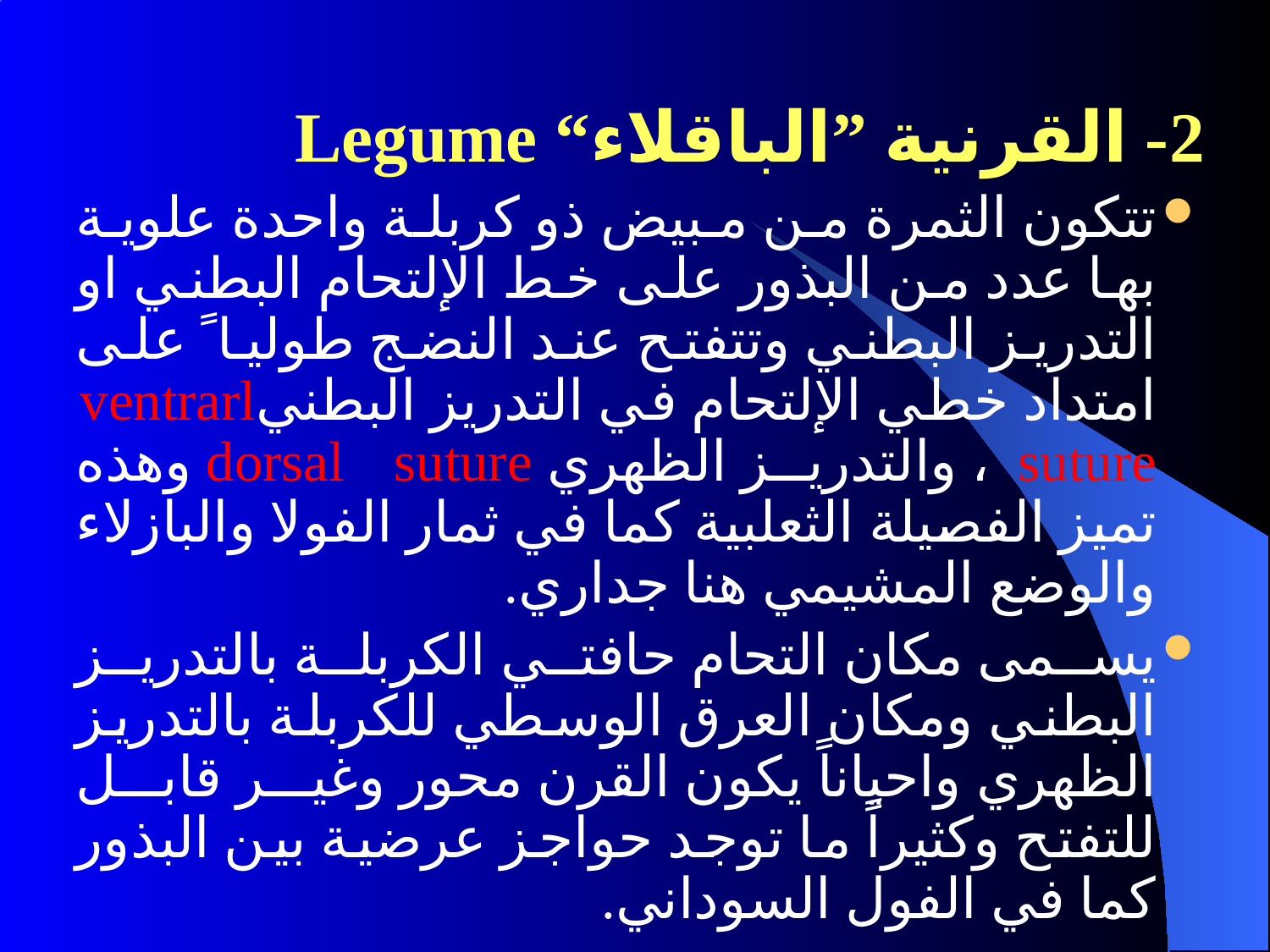

2- القرنية ”الباقلاء“ Legume
تتكون الثمرة من مبيض ذو كربلة واحدة علوية بها عدد من البذور على خط الإلتحام البطني او التدريز البطني وتتفتح عند النضج طوليا ً على امتداد خطي الإلتحام في التدريز البطنيventrarl suture  ، والتدريز الظهري dorsal suture وهذه تميز الفصيلة الثعلبية كما في ثمار الفولا والبازلاء والوضع المشيمي هنا جداري.
يسمى مكان التحام حافتي الكربلة بالتدريز البطني ومكان العرق الوسطي للكربلة بالتدريز الظهري واحياناً يكون القرن محور وغير قابل للتفتح وكثيراً ما توجد حواجز عرضية بين البذور كما في الفول السوداني.